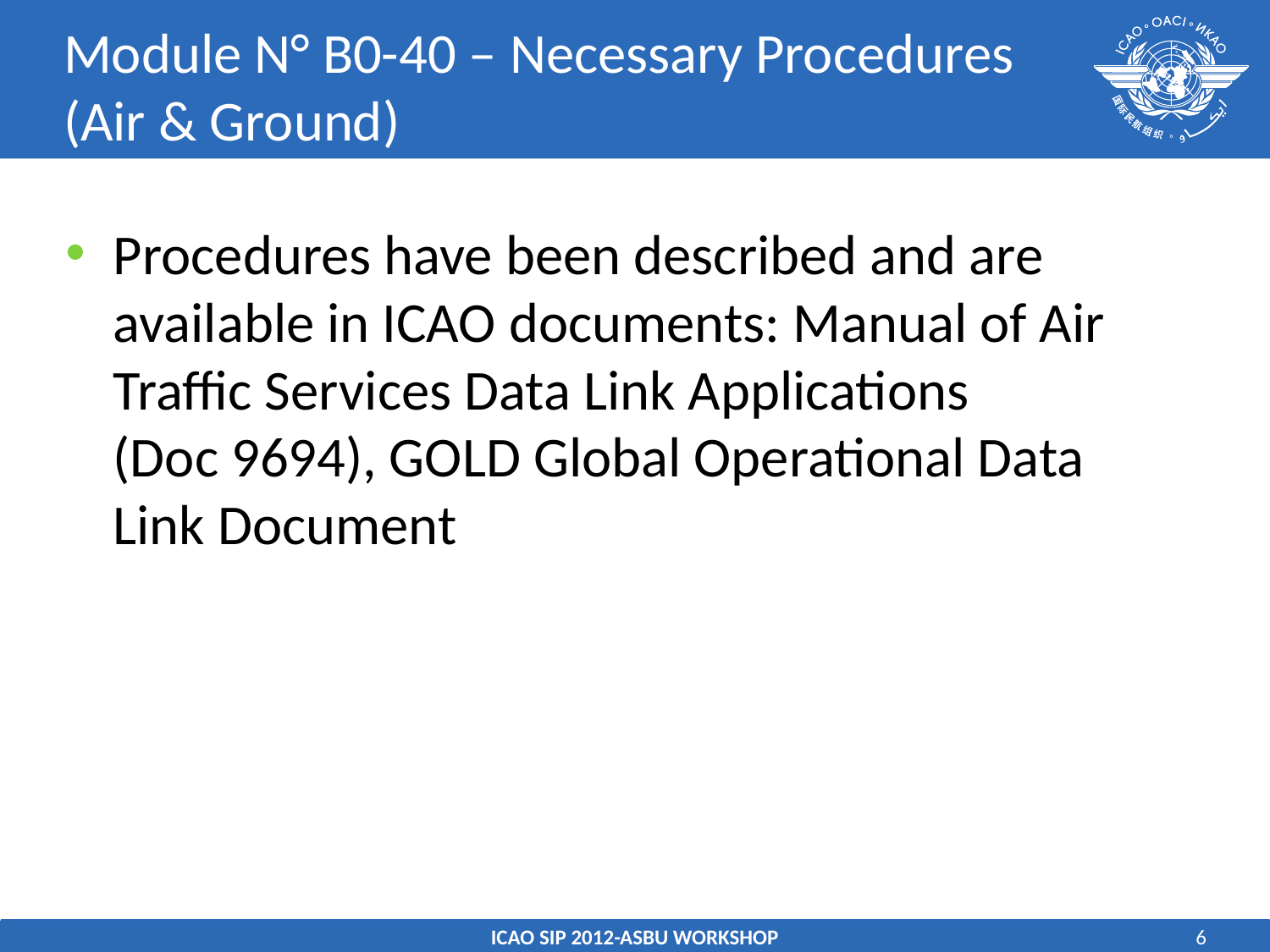

# Module N° B0-40 – Necessary Procedures (Air & Ground)
Procedures have been described and are available in ICAO documents: Manual of Air Traffic Services Data Link Applications      (Doc 9694), GOLD Global Operational Data Link Document
ICAO SIP 2012-ASBU WORKSHOP
6